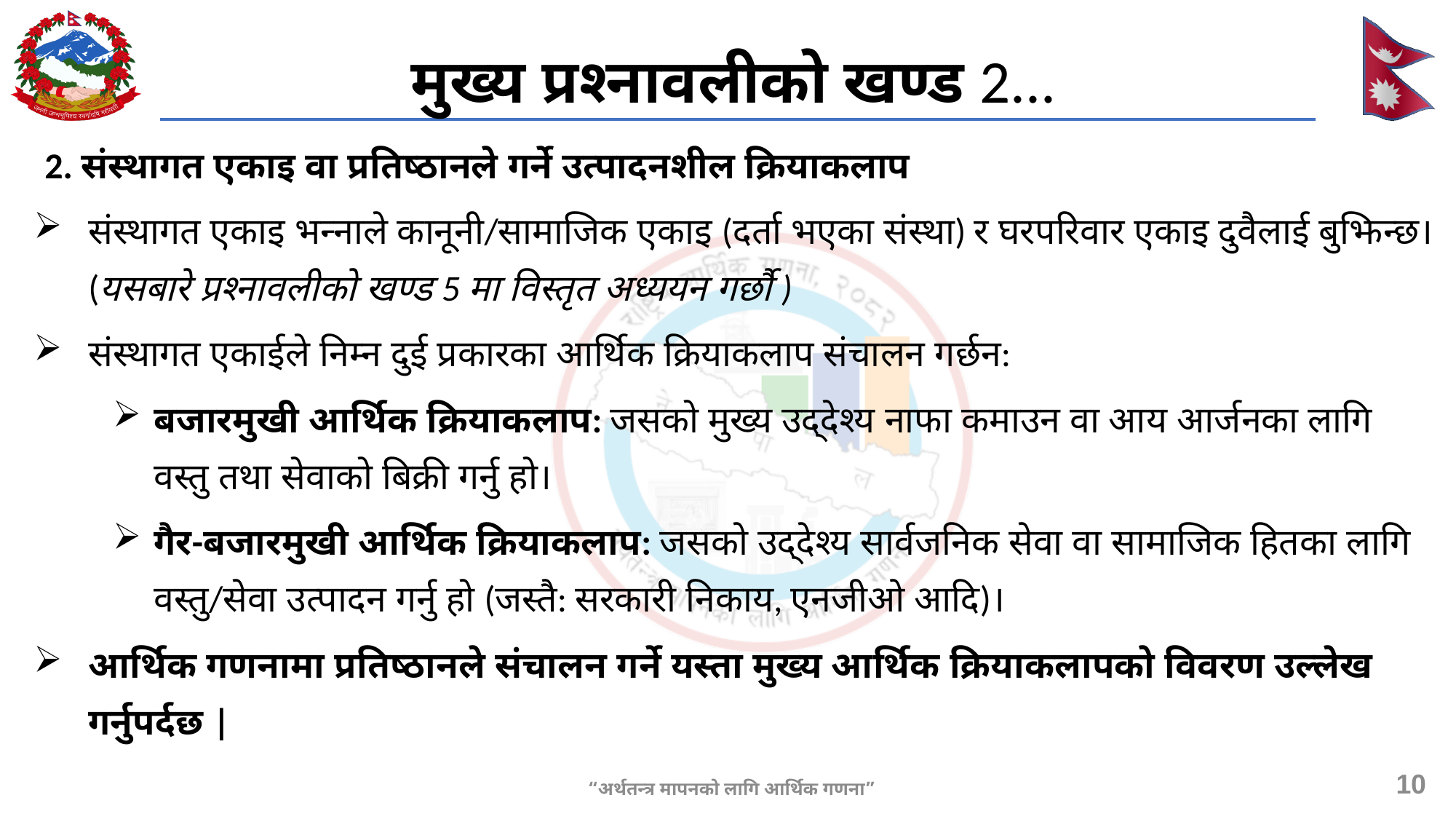

# मुख्य प्रश्नावलीको खण्ड 2...
2. संस्थागत एकाइ वा प्रतिष्ठानले गर्ने उत्पादनशील क्रियाकलाप
संस्थागत एकाइ भन्नाले कानूनी/सामाजिक एकाइ (दर्ता भएका संस्था) र घरपरिवार एकाइ दुवैलाई बुझिन्छ। (यसबारे प्रश्नावलीको खण्ड 5 मा विस्तृत अध्ययन गर्छौ )
संस्थागत एकाईले निम्न दुई प्रकारका आर्थिक क्रियाकलाप संचालन गर्छन:
बजारमुखी आर्थिक क्रियाकलाप: जसको मुख्य उद्देश्य नाफा कमाउन वा आय आर्जनका लागि वस्तु तथा सेवाको बिक्री गर्नु हो।
गैर-बजारमुखी आर्थिक क्रियाकलाप: जसको उद्देश्य सार्वजनिक सेवा वा सामाजिक हितका लागि वस्तु/सेवा उत्पादन गर्नु हो (जस्तै: सरकारी निकाय, एनजीओ आदि)।
आर्थिक गणनामा प्रतिष्ठानले संचालन गर्ने यस्ता मुख्य आर्थिक क्रियाकलापको विवरण उल्लेख गर्नुपर्दछ |
10
“अर्थतन्त्र मापनको लागि आर्थिक गणना”